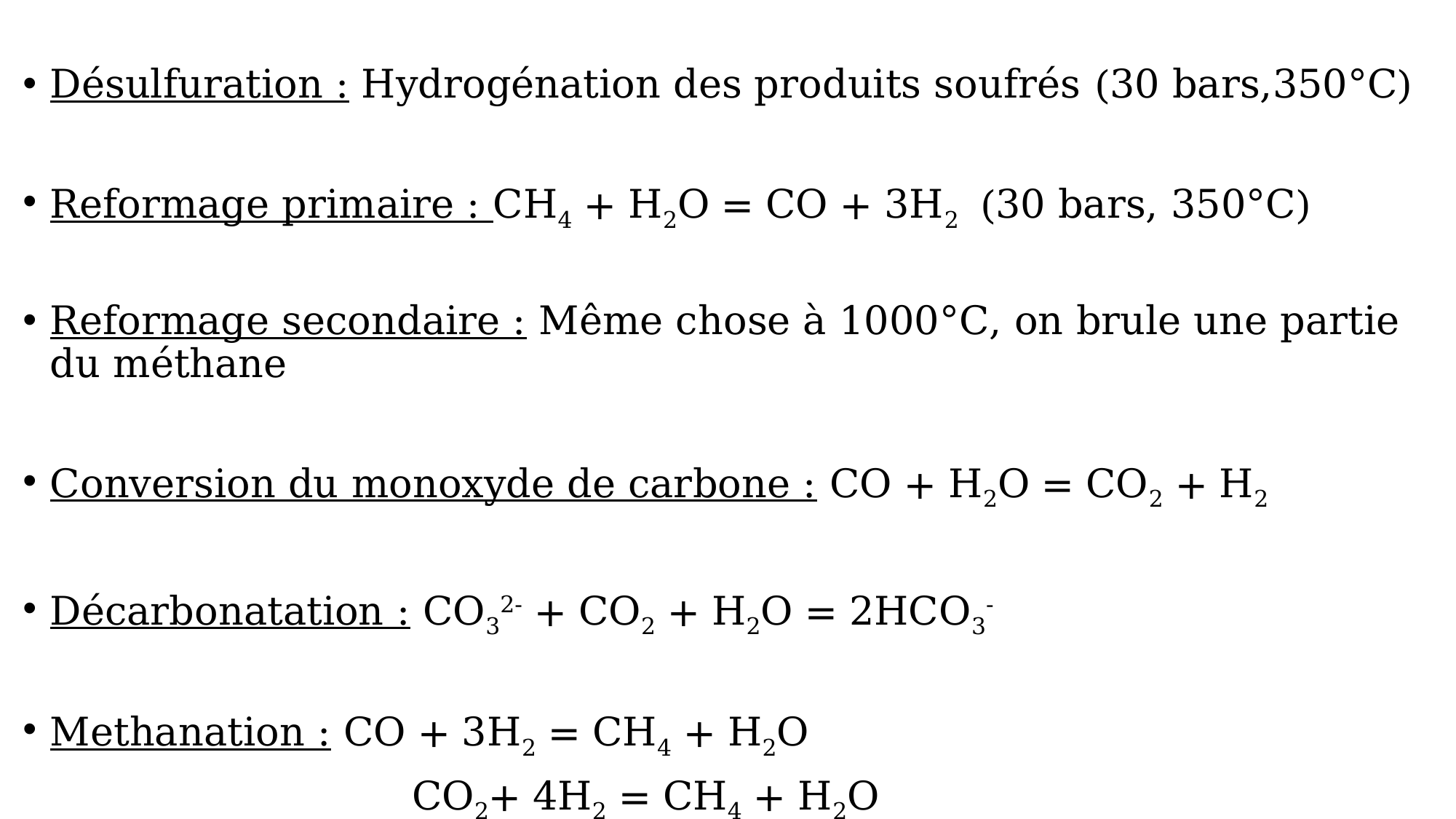

Désulfuration : Hydrogénation des produits soufrés (30 bars,350°C)

Reformage primaire : CH4 + H2O = CO + 3H2  (30 bars, 350°C)

Reformage secondaire : Même chose à 1000°C, on brule une partie du méthane

Conversion du monoxyde de carbone : CO + H2O = CO2 + H2

Décarbonatation : CO32- + CO2 + H2O = 2HCO3-

Methanation : CO + 3H2 = CH4 + H2O
                               CO2+ 4H2 = CH4 + H2O